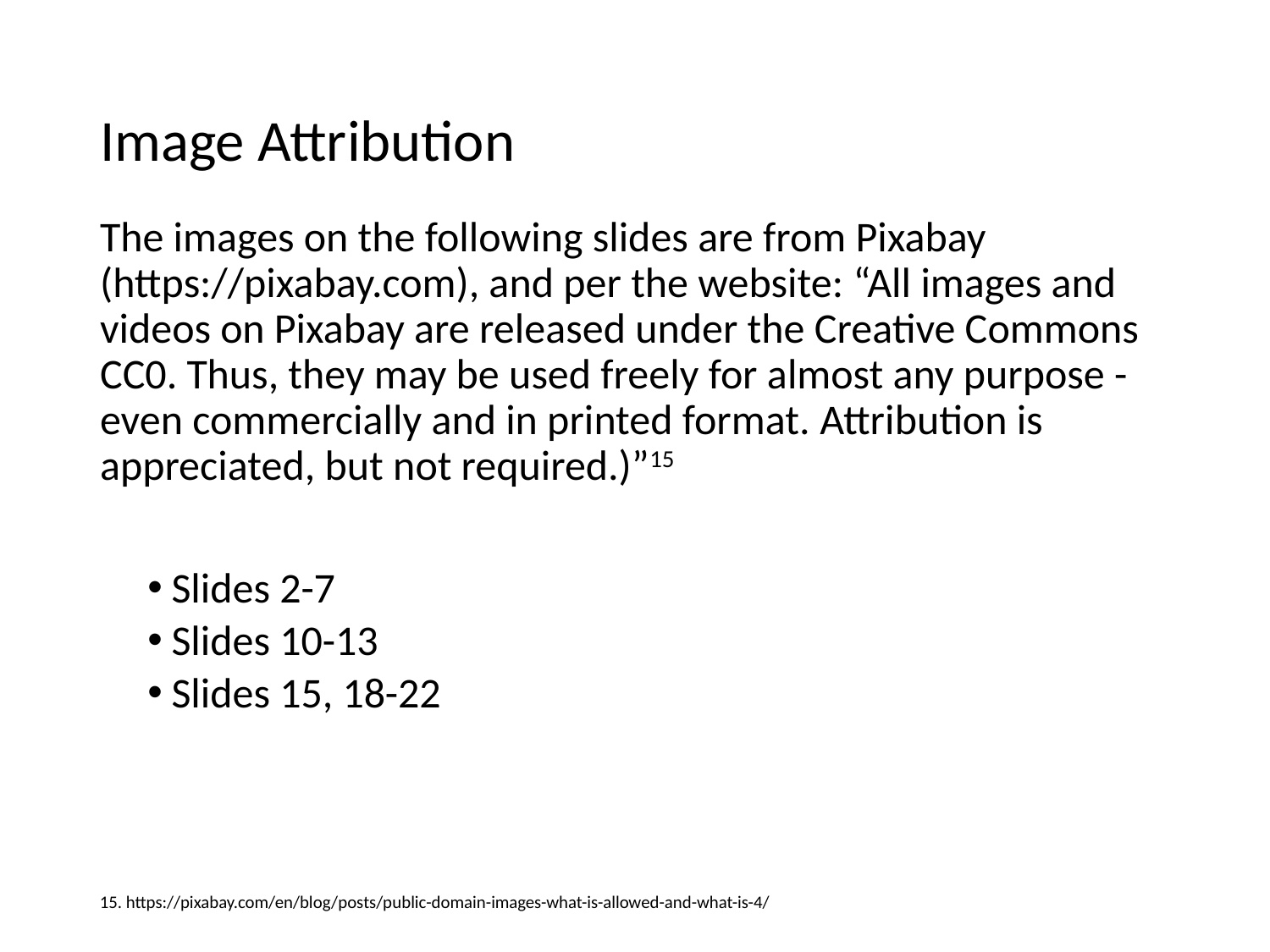

# Image Attribution
The images on the following slides are from Pixabay (https://pixabay.com), and per the website: “All images and videos on Pixabay are released under the Creative Commons CC0. Thus, they may be used freely for almost any purpose - even commercially and in printed format. Attribution is appreciated, but not required.)”15

Slides 2-7
Slides 10-13
Slides 15, 18-22

15. https://pixabay.com/en/blog/posts/public-domain-images-what-is-allowed-and-what-is-4/